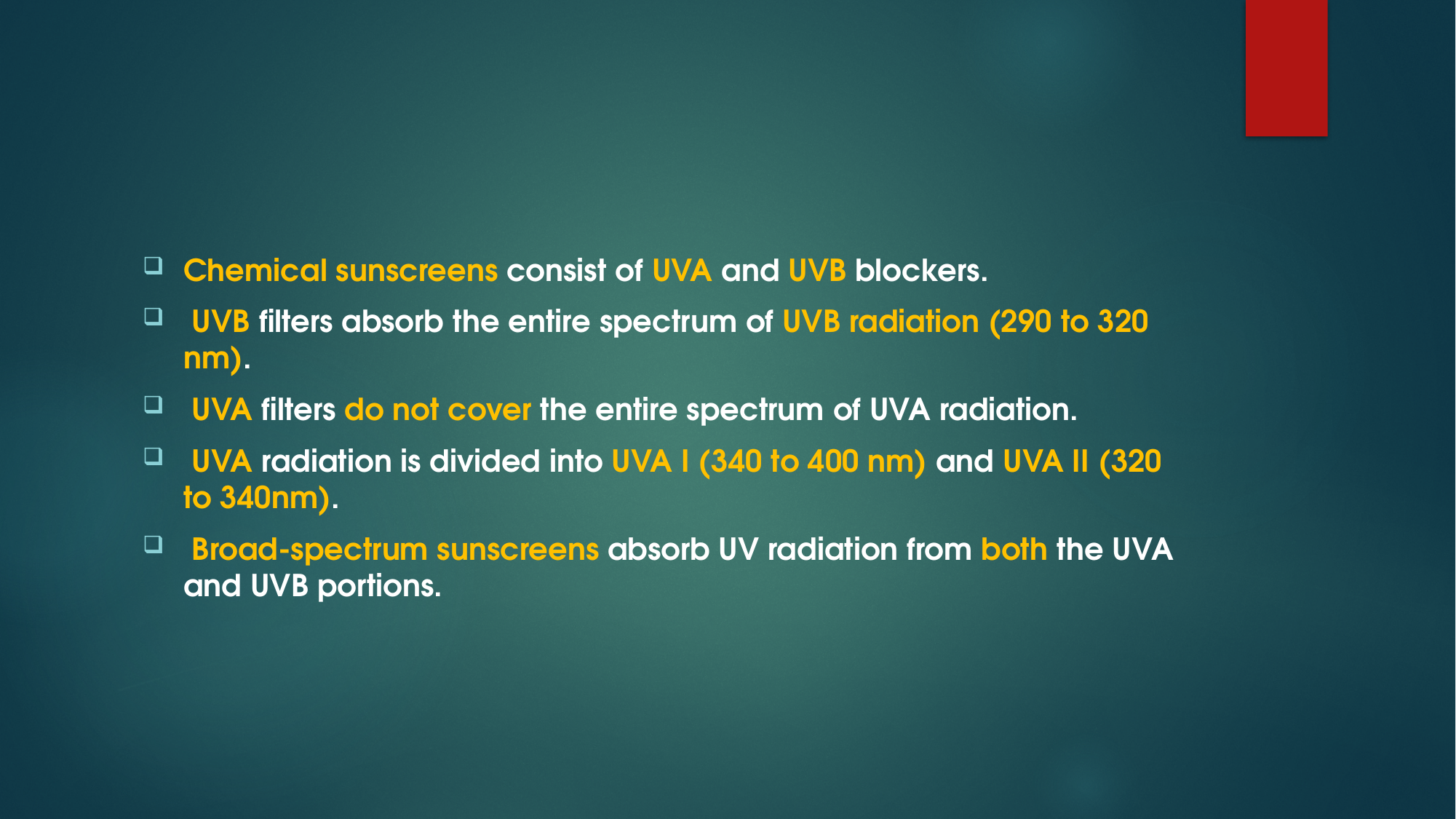

#
Chemical sunscreens consist of UVA and UVB blockers.
 UVB filters absorb the entire spectrum of UVB radiation (290 to 320 nm).
 UVA filters do not cover the entire spectrum of UVA radiation.
 UVA radiation is divided into UVA I (340 to 400 nm) and UVA II (320 to 340nm).
 Broad-spectrum sunscreens absorb UV radiation from both the UVA and UVB portions.